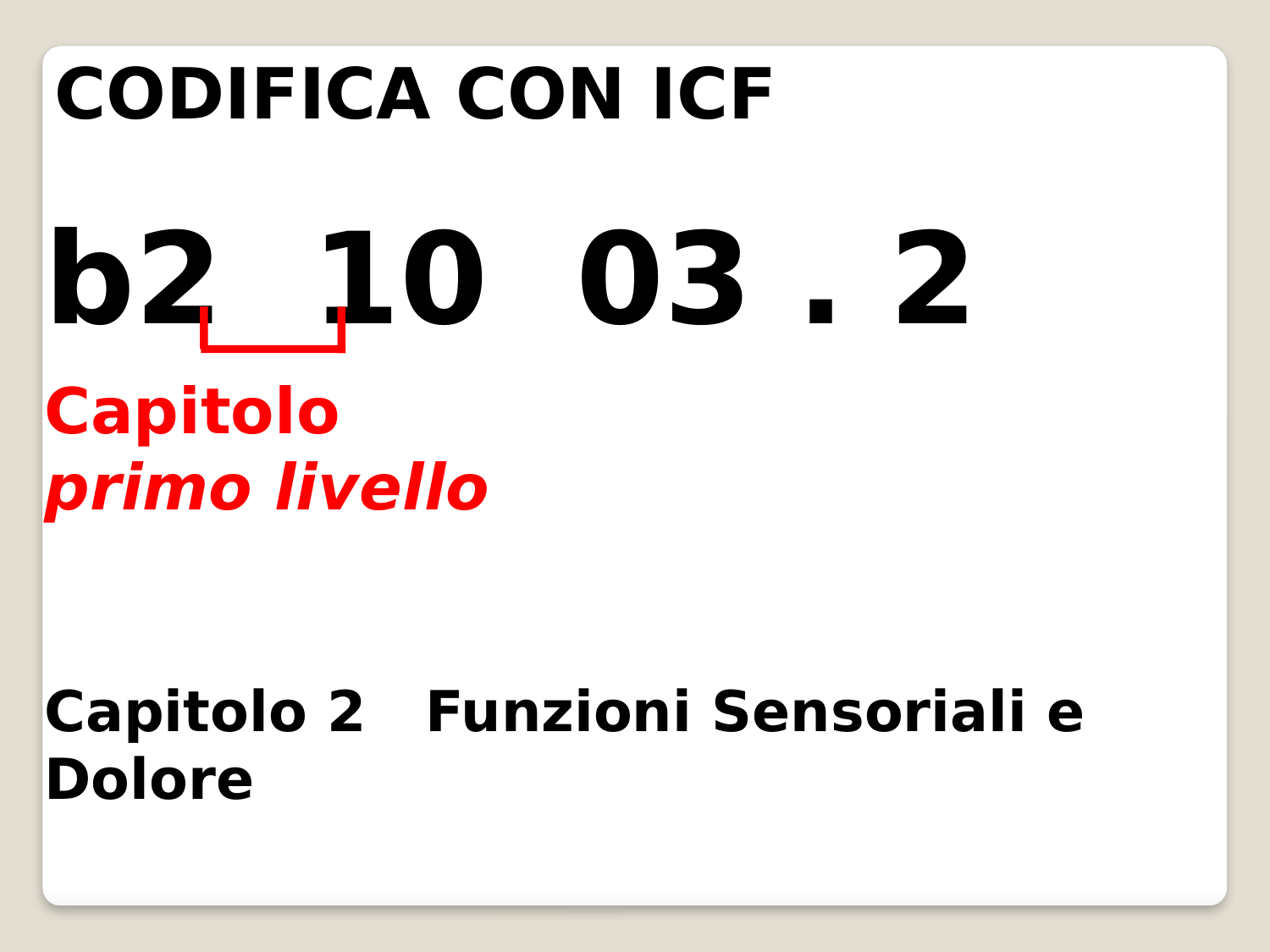

CODIFICA CON ICF

b2  10  03 . 2

Capitolo
primo livello

Capitolo 2	Funzioni Sensoriali e Dolore